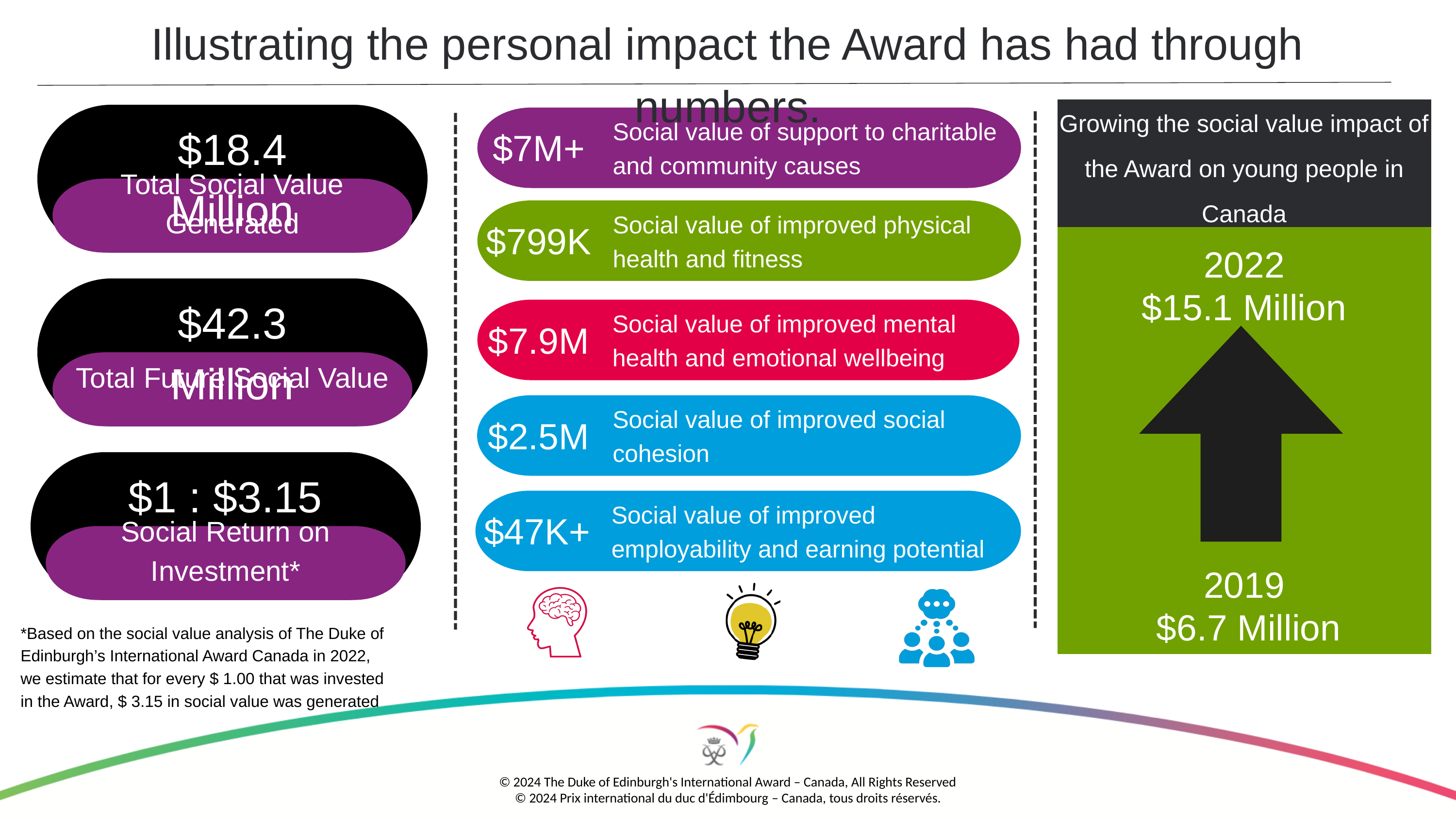

Illustrating the personal impact the Award has had through numbers.

Growing the social value impact of the Award on young people in Canada

Social value of support to charitable and community causes
$7M+

$18.4 Million

Total Social Value Generated

Social value of improved physical health and fitness
$799K
2022
$15.1 Million

$42.3 Million

Social value of improved mental health and emotional wellbeing
$7.9M

Total Future Social Value

Social value of improved social cohesion
$2.5M

$1 : $3.15

Social value of improved employability and earning potential
$47K+

Social Return on Investment*
2019

$6.7 Million
*Based on the social value analysis of The Duke of Edinburgh’s International Award Canada in 2022, we estimate that for every $ 1.00 that was invested in the Award, $ 3.15 in social value was generated
© 2024 The Duke of Edinburgh's International Award – Canada, All Rights Reserved
© 2024 Prix international du duc d'Édimbourg – Canada, tous droits réservés.